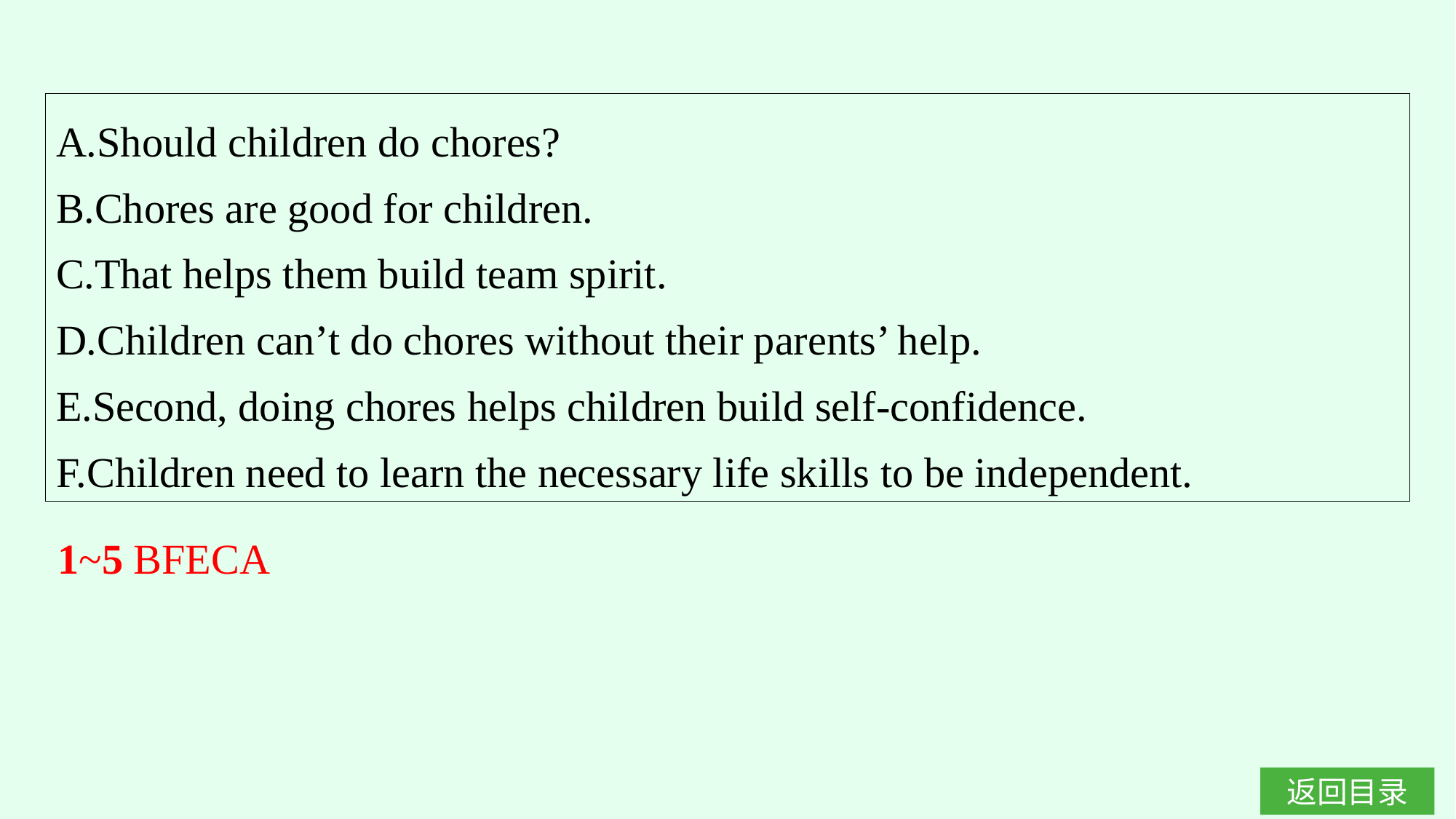

A.Should children do chores?
B.Chores are good for children.
C.That helps them build team spirit.
D.Children can’t do chores without their parents’ help.
E.Second, doing chores helps children build self-confidence.
F.Children need to learn the necessary life skills to be independent.
1~5 BFECA